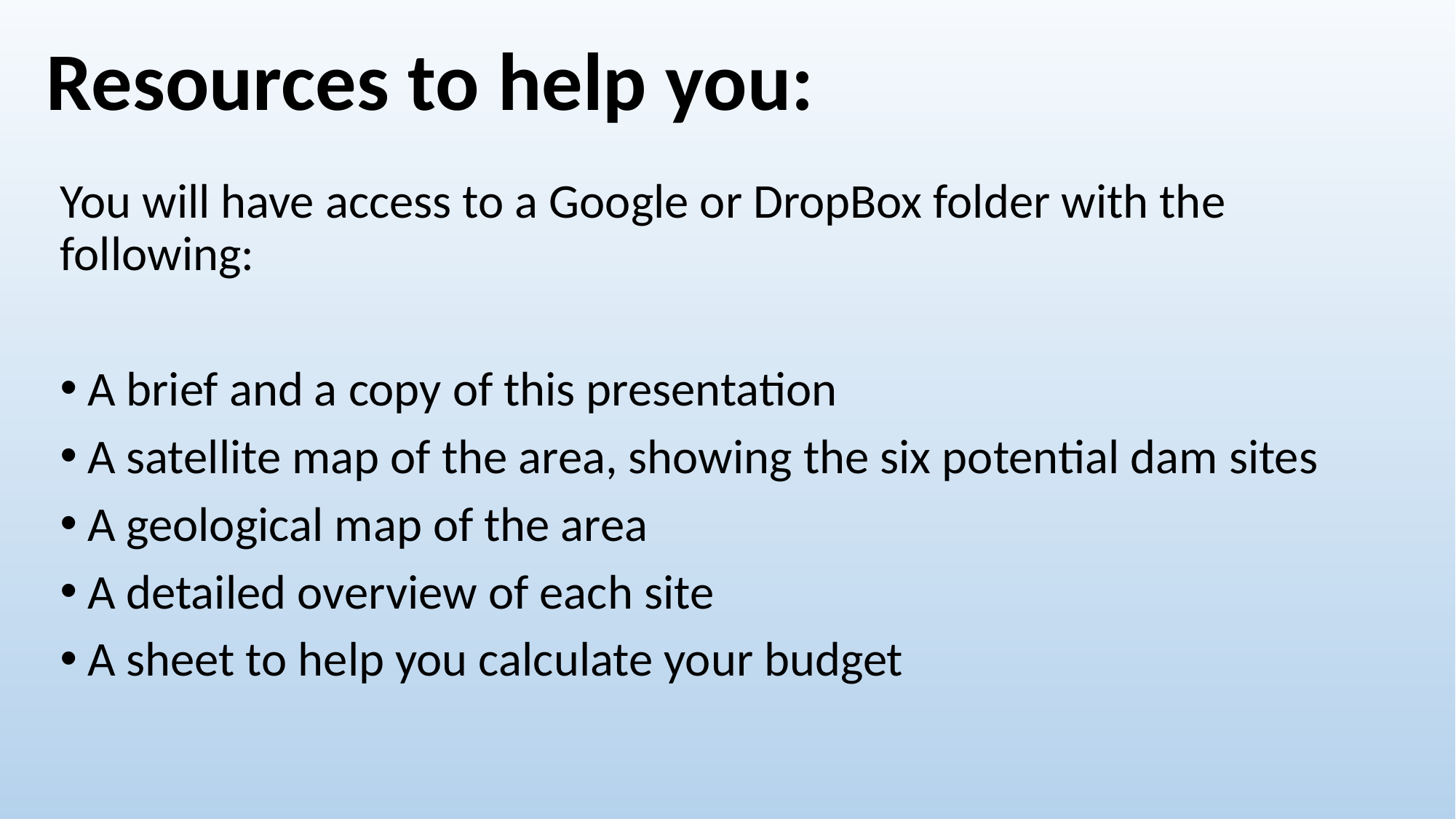

# Resources to help you:
You will have access to a Google or DropBox folder with the following:

A brief and a copy of this presentation
A satellite map of the area, showing the six potential dam sites
A geological map of the area
A detailed overview of each site
A sheet to help you calculate your budget